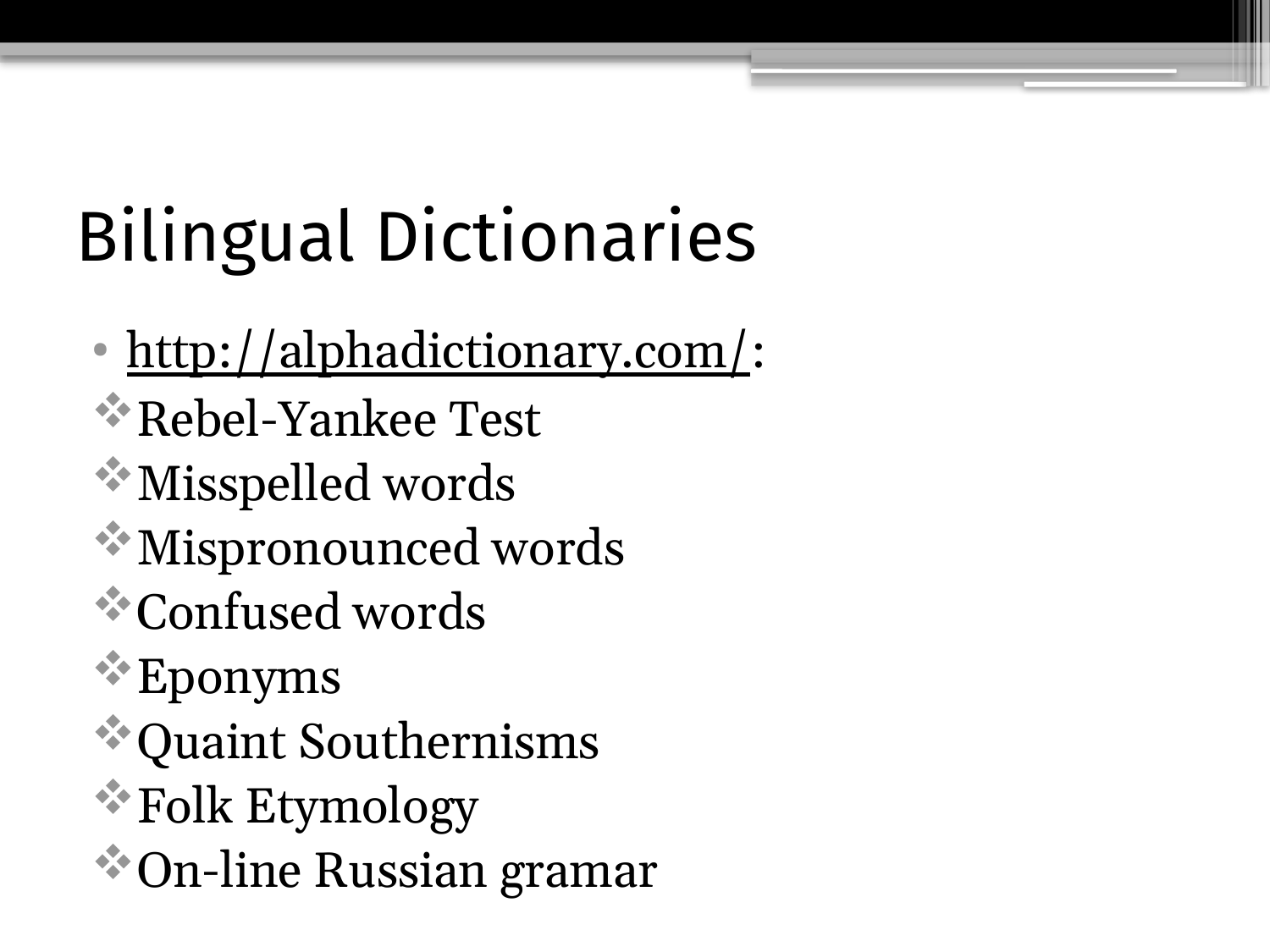

# Bilingual Dictionaries
http://alphadictionary.com/:
Rebel-Yankee Test
Misspelled words
Mispronounced words
Confused words
Eponyms
Quaint Southernisms
Folk Etymology
On-line Russian gramar